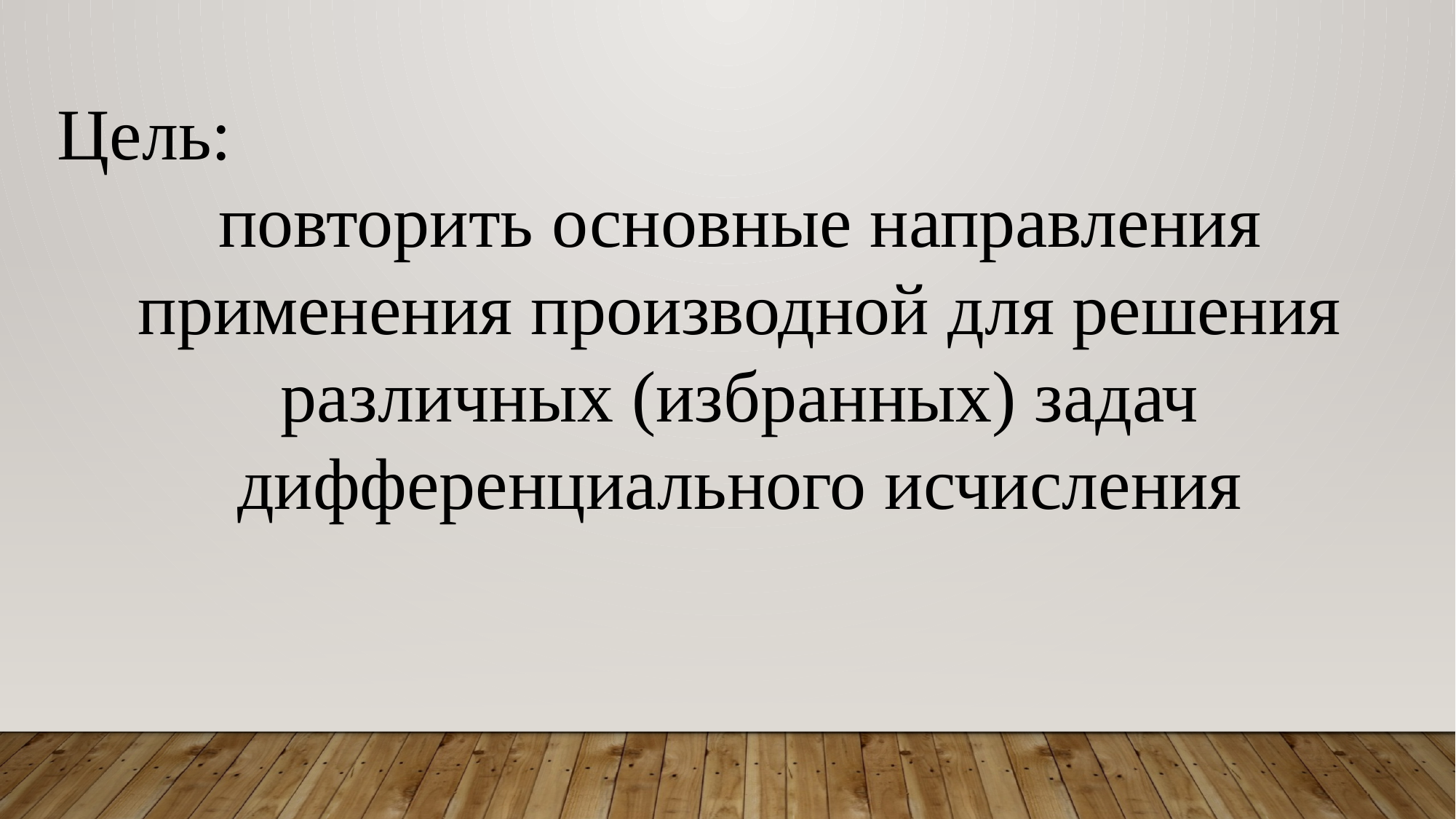

Цель:
повторить основные направления применения производной для решения различных (избранных) задач дифференциального исчисления